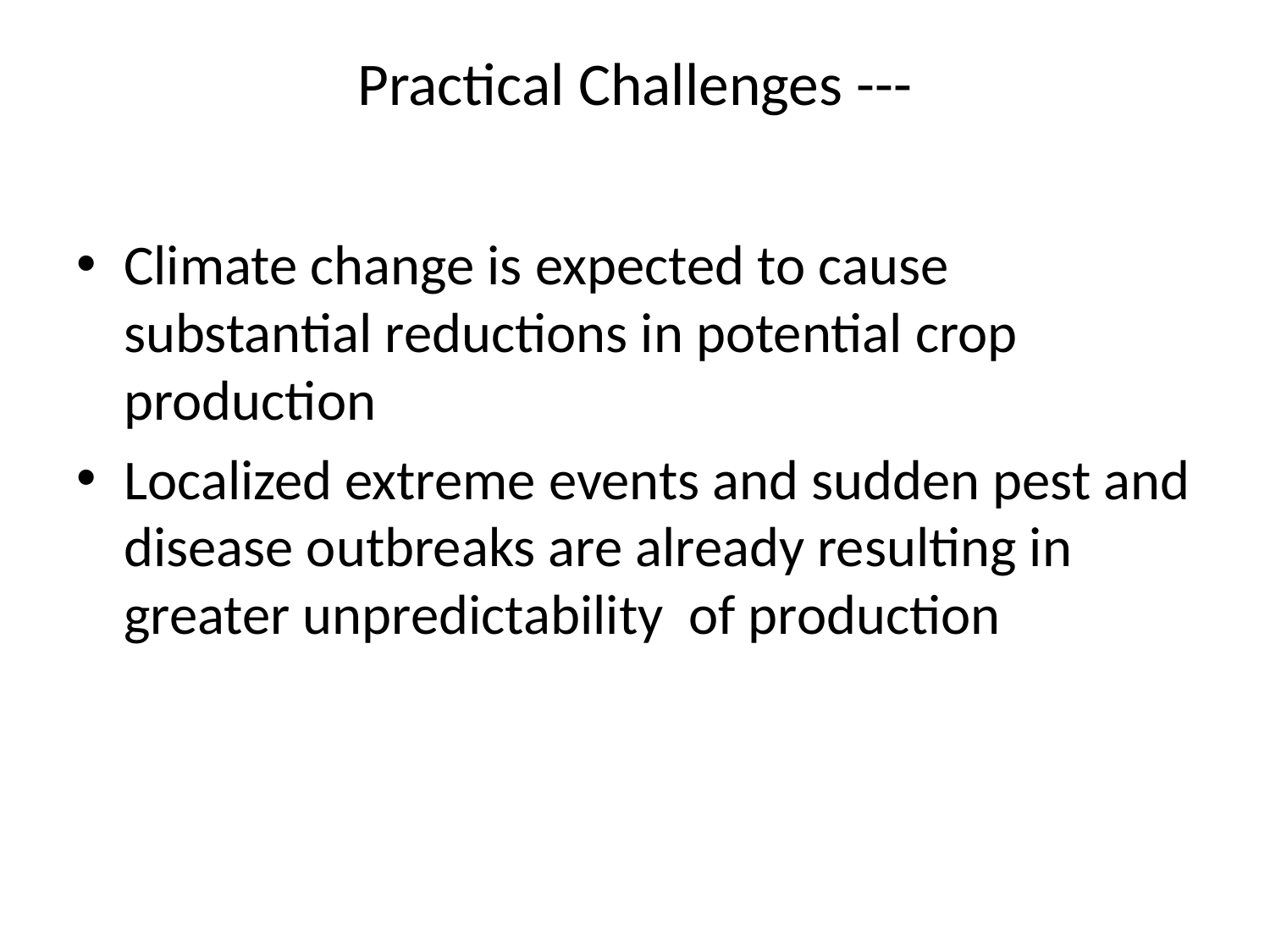

# Practical Challenges ---
Climate change is expected to cause substantial reductions in potential crop production
Localized extreme events and sudden pest and disease outbreaks are already resulting in greater unpredictability  of production